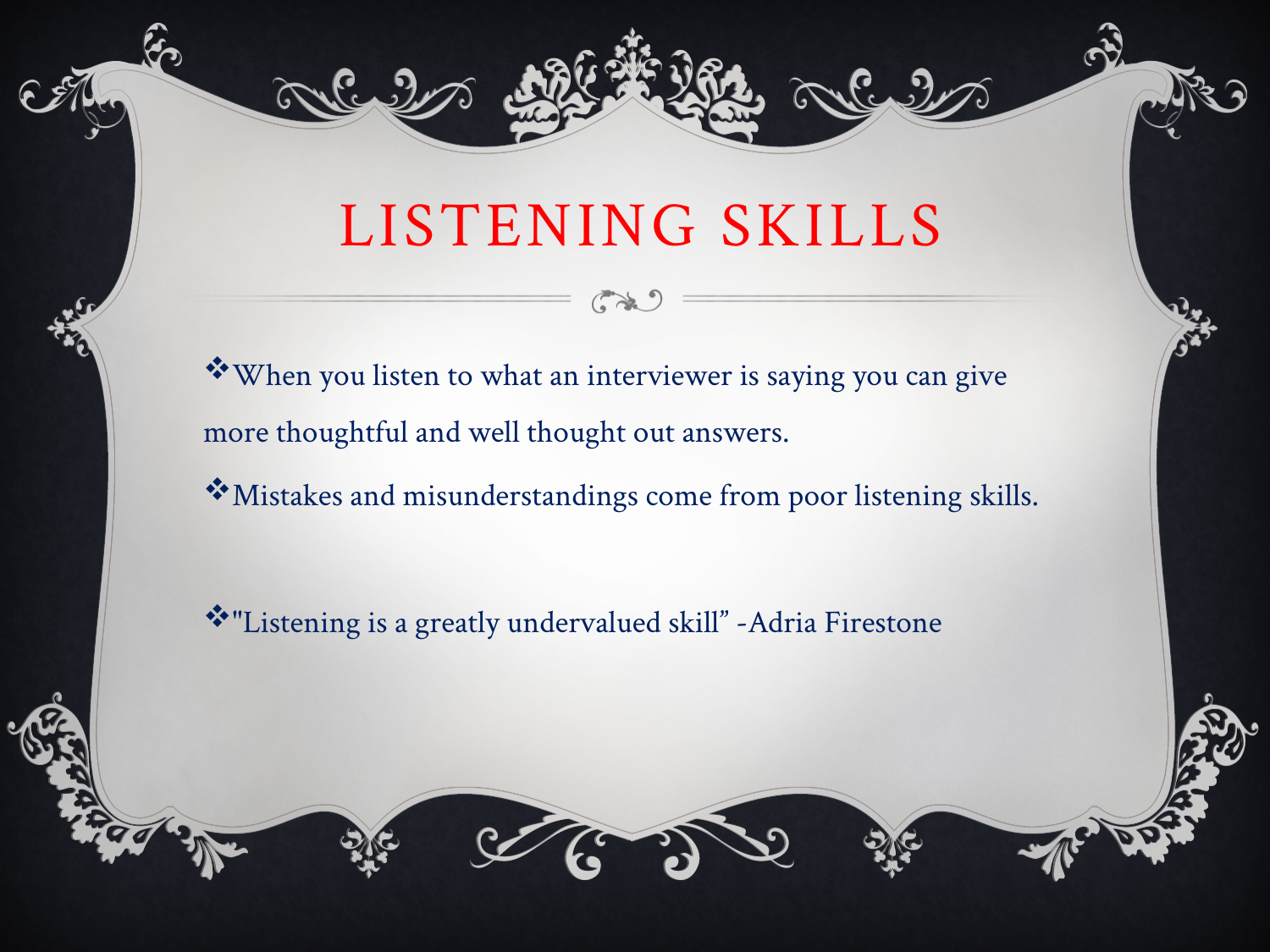

# Listening skills
When you listen to what an interviewer is saying you can give more thoughtful and well thought out answers.
Mistakes and misunderstandings come from poor listening skills.

"Listening is a greatly undervalued skill” -Adria Firestone